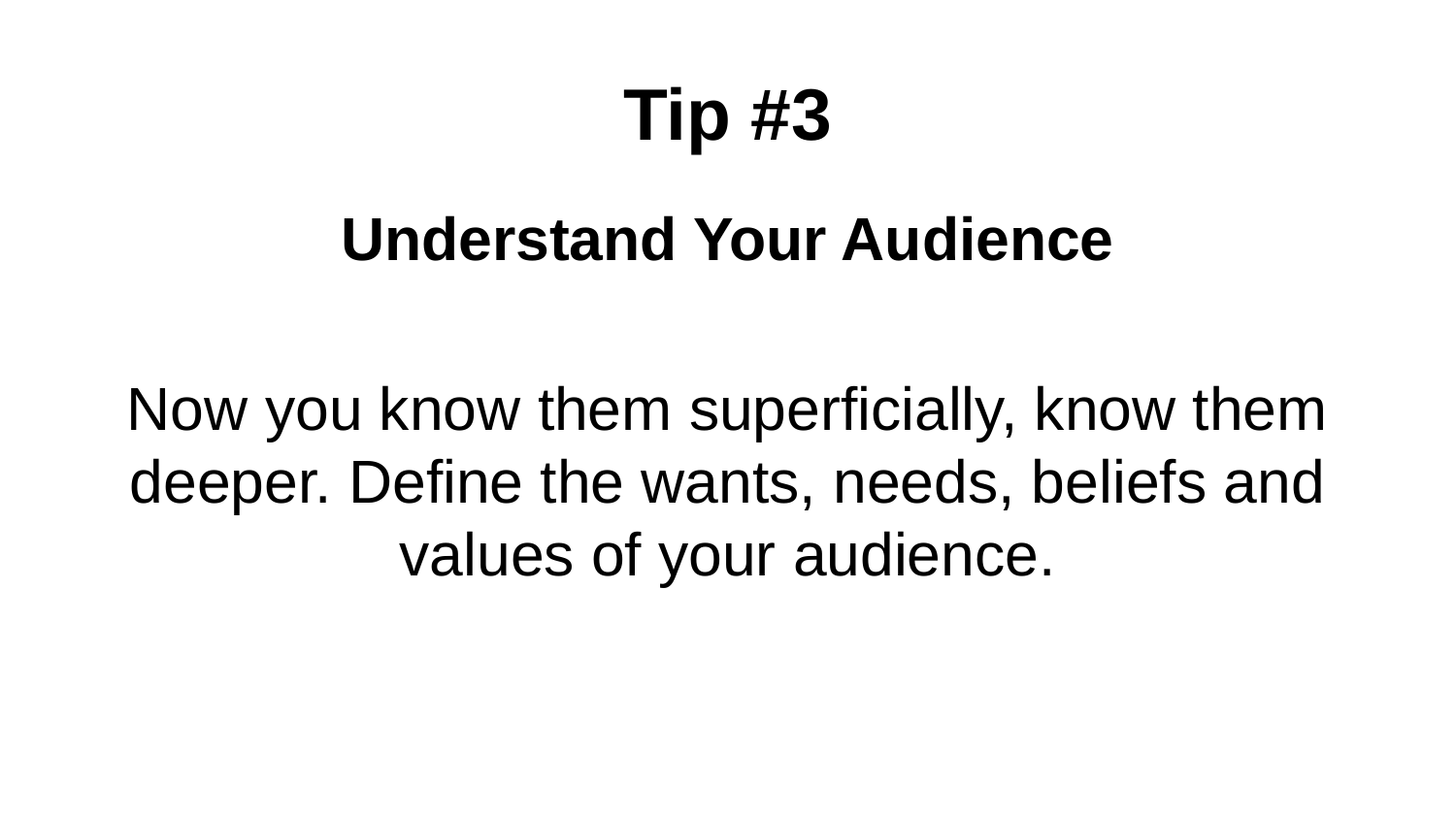

# Tip #3
Understand Your Audience

Now you know them superficially, know them deeper. Define the wants, needs, beliefs and values of your audience.